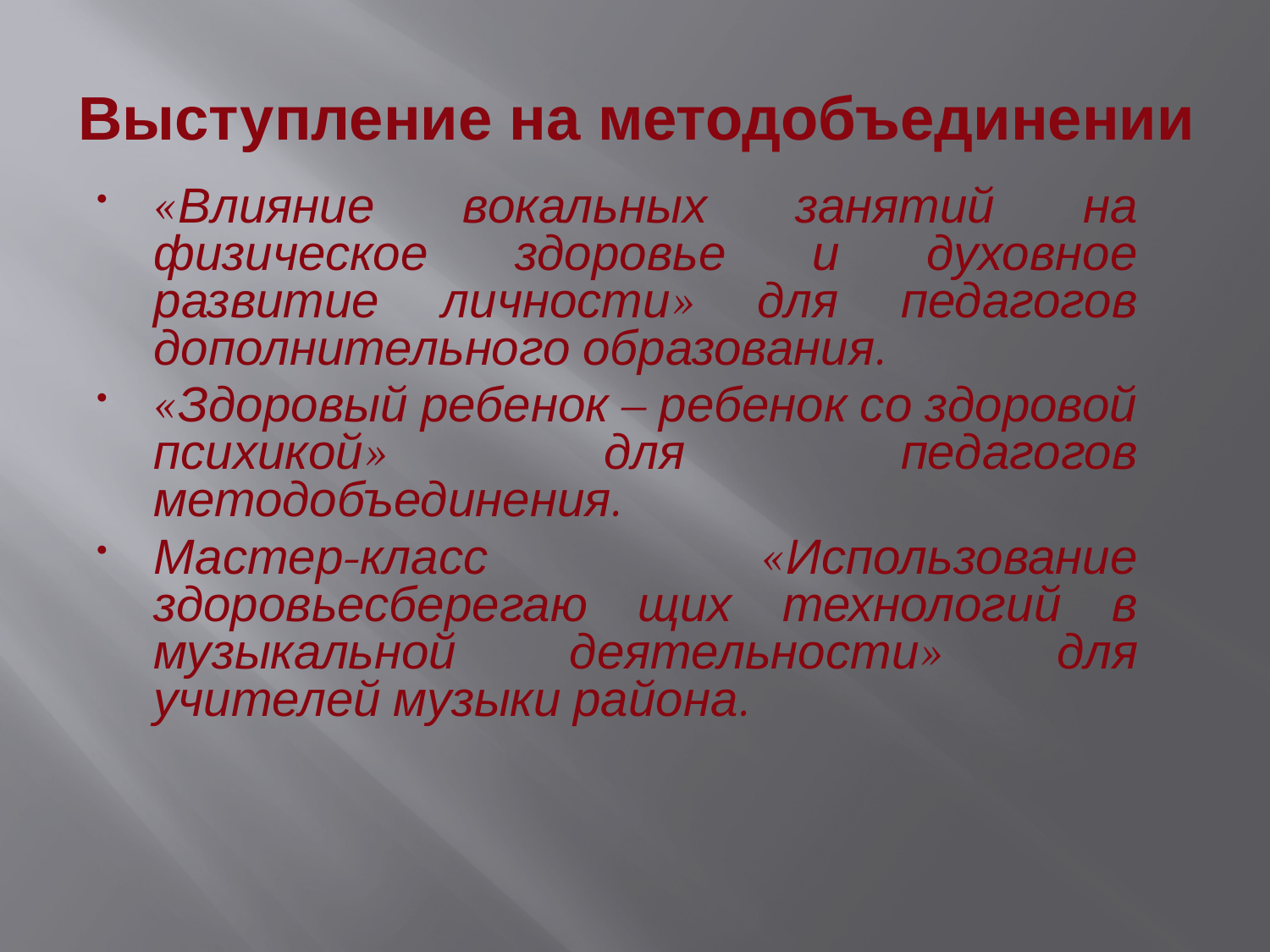

# Выступление на методобъединении
«Влияние вокальных занятий на физическое здоровье и духовное развитие личности» для педагогов дополнительного образования.
«Здоровый ребенок – ребенок со здоровой психикой» для педагогов методобъединения.
Мастер-класс «Использование здоровьесберегаю щих технологий в музыкальной деятельности» для учителей музыки района.